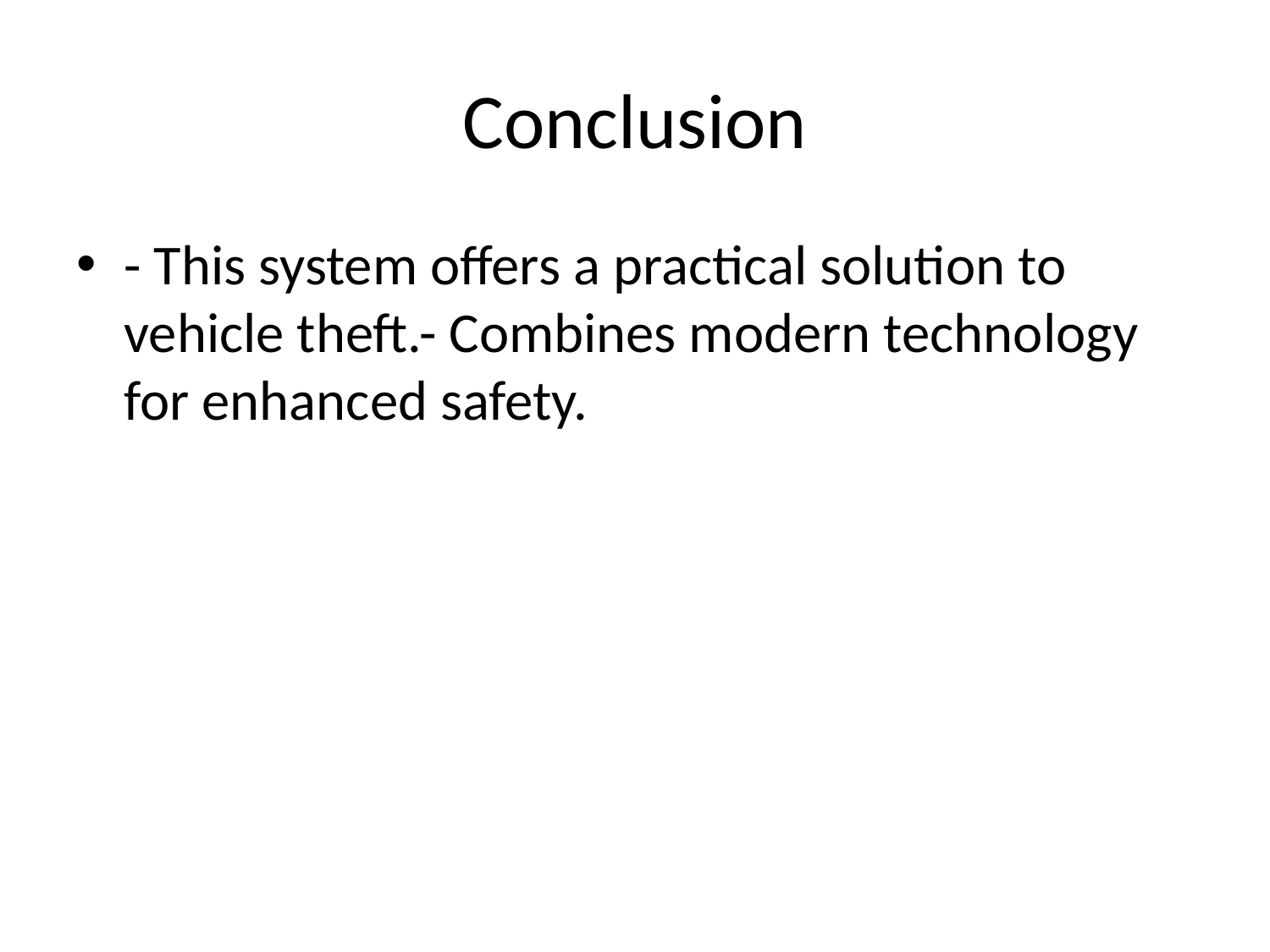

# Conclusion
- This system offers a practical solution to vehicle theft.- Combines modern technology for enhanced safety.